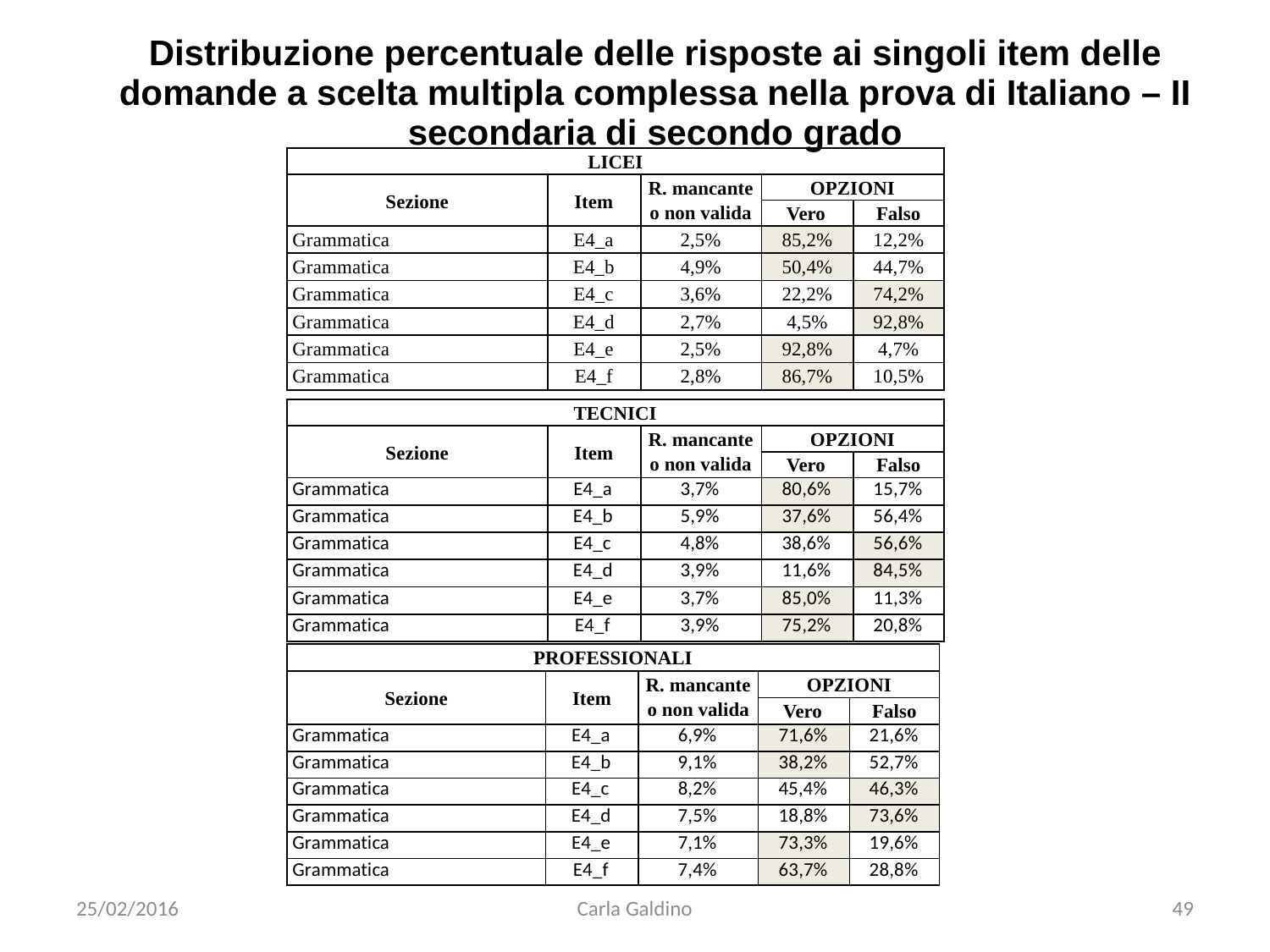

# Distribuzione percentuale delle risposte ai singoli item delle domande a scelta multipla complessa nella prova di Italiano – II secondaria di secondo grado
| LICEI |  |  |  |  |
| --- | --- | --- | --- | --- |
| Sezione | Item | R. mancante o non valida | OPZIONI |  |
|  |  |  | Vero | Falso |
| Grammatica | E4\_a | 2,5% | 85,2% | 12,2% |
| Grammatica | E4\_b | 4,9% | 50,4% | 44,7% |
| Grammatica | E4\_c | 3,6% | 22,2% | 74,2% |
| Grammatica | E4\_d | 2,7% | 4,5% | 92,8% |
| Grammatica | E4\_e | 2,5% | 92,8% | 4,7% |
| Grammatica | E4\_f | 2,8% | 86,7% | 10,5% |
| TECNICI |  |  |  |  |
| --- | --- | --- | --- | --- |
| Sezione | Item | R. mancante o non valida | OPZIONI |  |
|  |  |  | Vero | Falso |
| Grammatica | E4\_a | 3,7% | 80,6% | 15,7% |
| Grammatica | E4\_b | 5,9% | 37,6% | 56,4% |
| Grammatica | E4\_c | 4,8% | 38,6% | 56,6% |
| Grammatica | E4\_d | 3,9% | 11,6% | 84,5% |
| Grammatica | E4\_e | 3,7% | 85,0% | 11,3% |
| Grammatica | E4\_f | 3,9% | 75,2% | 20,8% |

| PROFESSIONALI |  |  |  |  |
| --- | --- | --- | --- | --- |
| Sezione | Item | R. mancante o non valida | OPZIONI |  |
|  |  |  | Vero | Falso |
| Grammatica | E4\_a | 6,9% | 71,6% | 21,6% |
| Grammatica | E4\_b | 9,1% | 38,2% | 52,7% |
| Grammatica | E4\_c | 8,2% | 45,4% | 46,3% |
| Grammatica | E4\_d | 7,5% | 18,8% | 73,6% |
| Grammatica | E4\_e | 7,1% | 73,3% | 19,6% |
| Grammatica | E4\_f | 7,4% | 63,7% | 28,8% |
25/02/2016
Carla Galdino
49